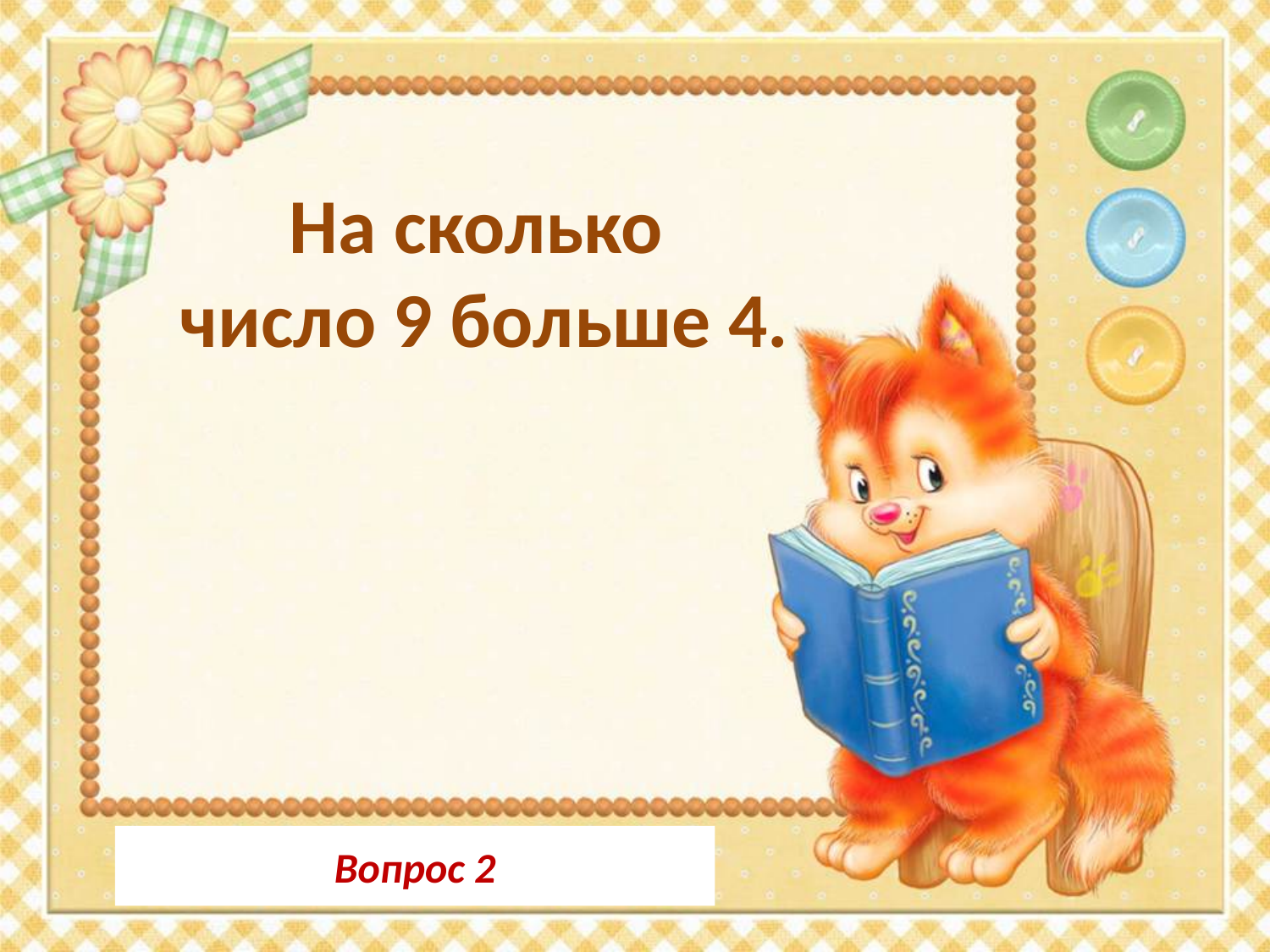

На сколько
число 9 больше 4.
Вопрос 2